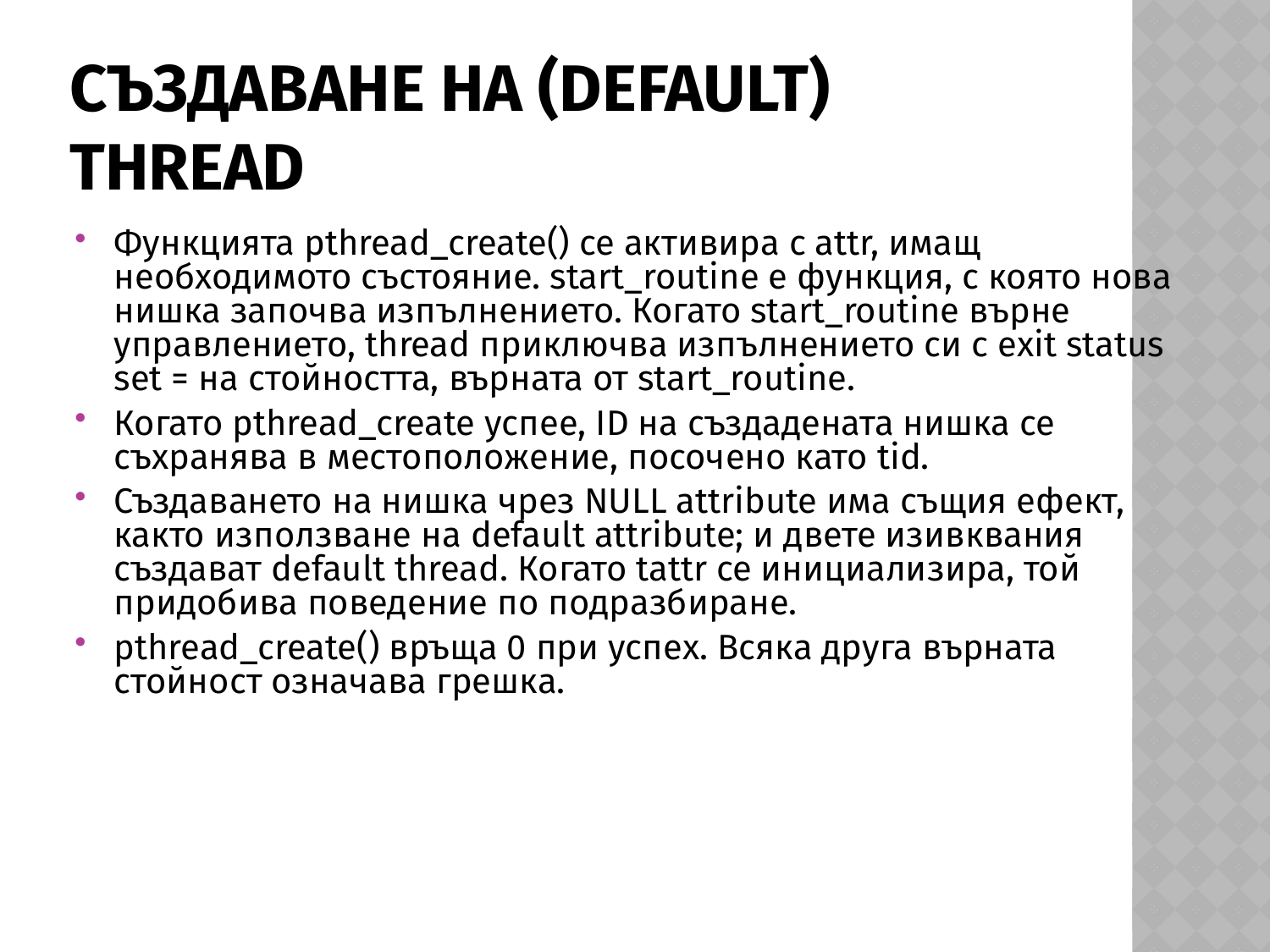

# Създаване на (Default) Thread
Функцията pthread_create() се активира с attr, имащ необходимото състояние. start_routine е функция, с която нова нишка започва изпълнението. Когато start_routine върне управлението, thread приключва изпълнението си с exit status set = на стойността, върната от start_routine.
Когато pthread_create успее, ID на създадената нишка се съхранява в местоположение, посочено като tid.
Създаването на нишка чрез NULL attribute има същия ефект, както използване на default attribute; и двете изивквания създават default thread. Когато tattr се инициализира, той придобива поведение по подразбиране.
pthread_create() връща 0 при успех. Всяка друга върната стойност означава грешка.